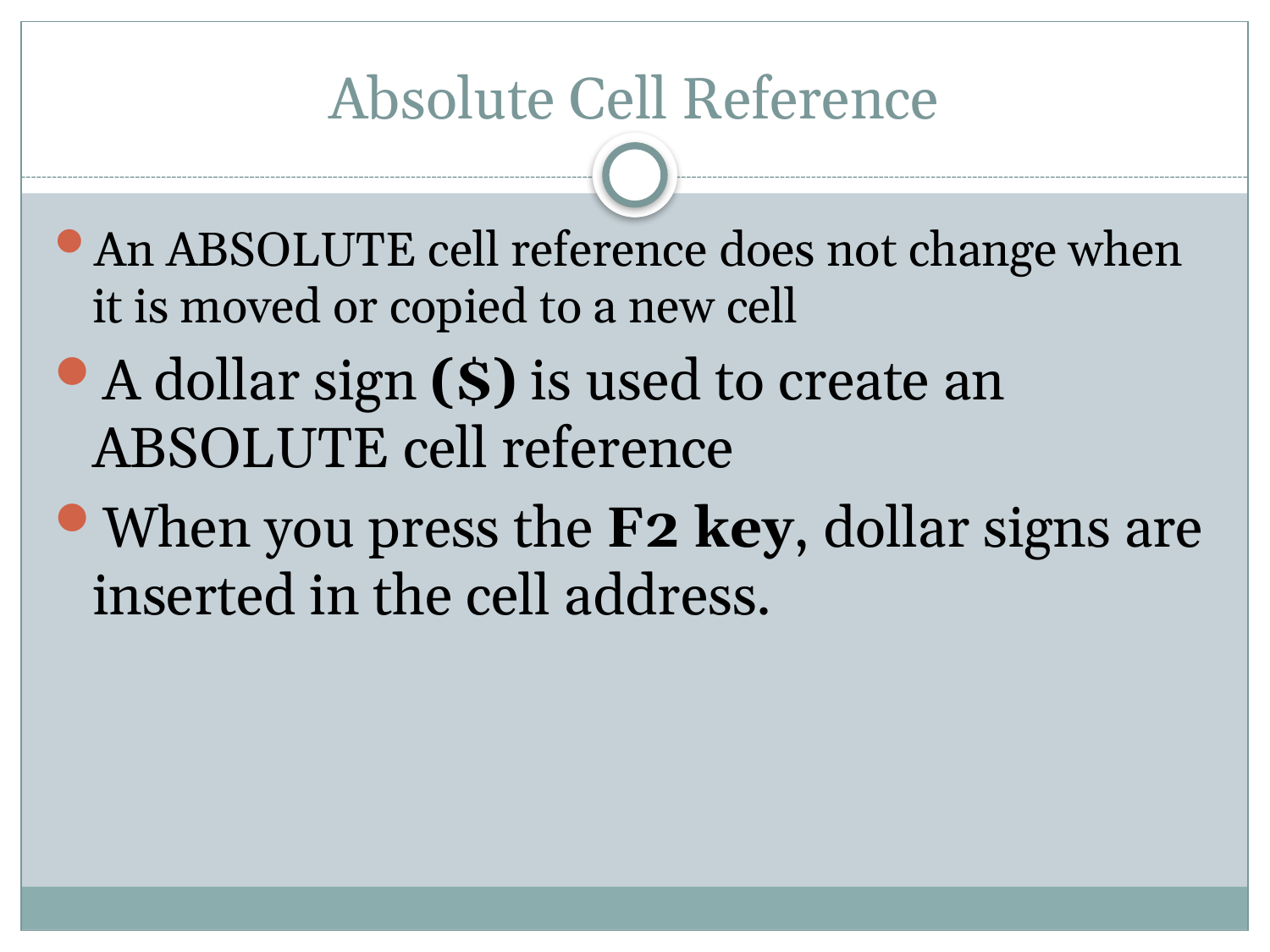

# Absolute Cell Reference
An ABSOLUTE cell reference does not change when it is moved or copied to a new cell
A dollar sign ($) is used to create an ABSOLUTE cell reference
When you press the F2 key, dollar signs are inserted in the cell address.